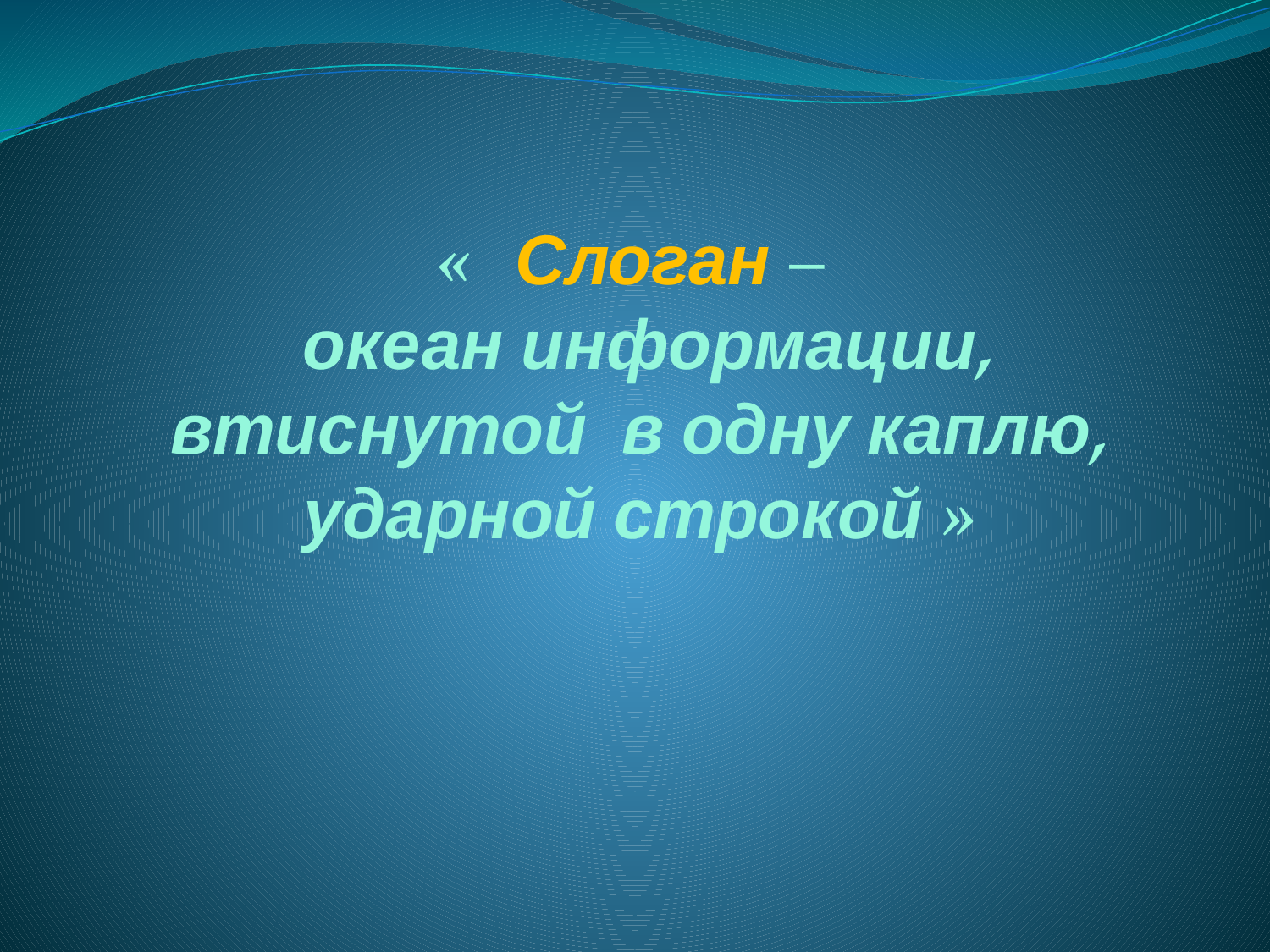

«                  –
 океан информации, втиснутой  в одну каплю, ударной строкой »
Слоган